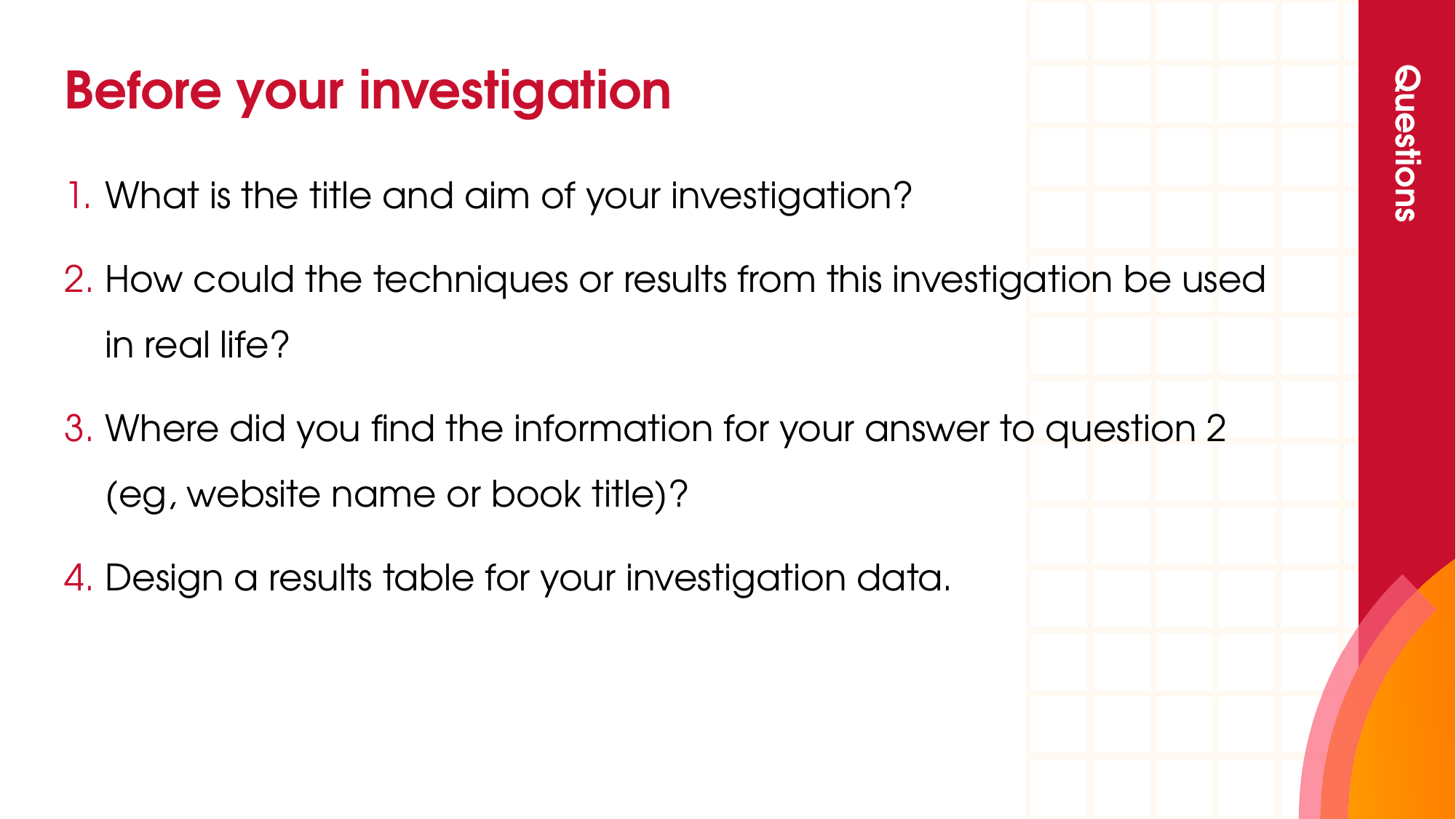

# Before your investigation
Questions
What is the title and aim of your investigation?
How could the techniques or results from this investigation be used in real life?
Where did you find the information for your answer to question 2 (eg, website name or book title)?
Design a results table for your investigation data.